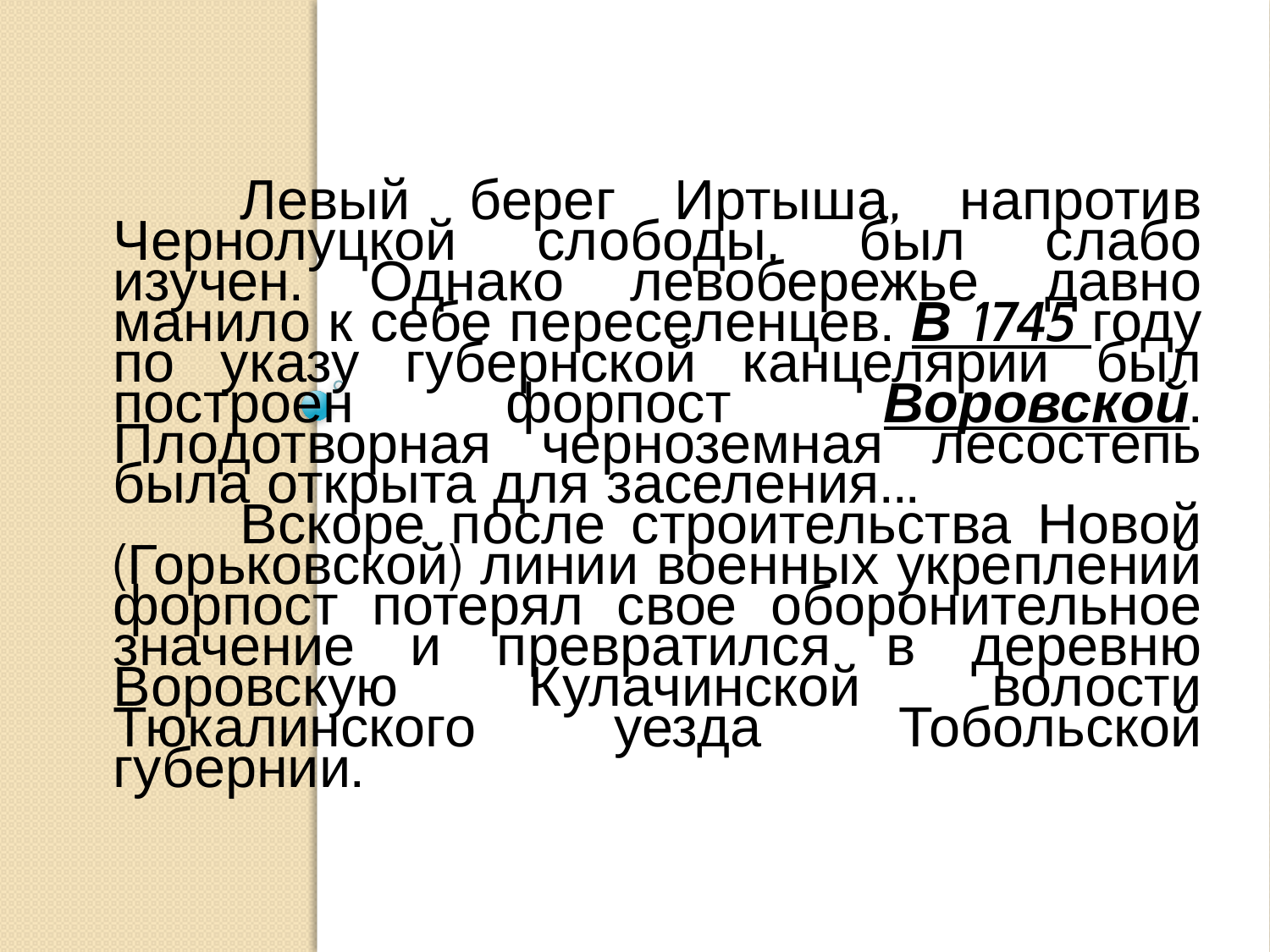

#
	Левый берег Иртыша, напротив Чернолуцкой слободы, был слабо изучен. Однако левобережье давно манило к себе переселенцев. В 1745 году по указу губернской канцелярии был построен форпост Воровской. Плодотворная черноземная лесостепь была открыта для заселения...
	Вскоре после строительства Новой (Горьковской) линии военных укреплений форпост потерял свое оборонительное значение и превратился в деревню Воровскую Кулачинской волости Тюкалинского уезда Тобольской губернии.